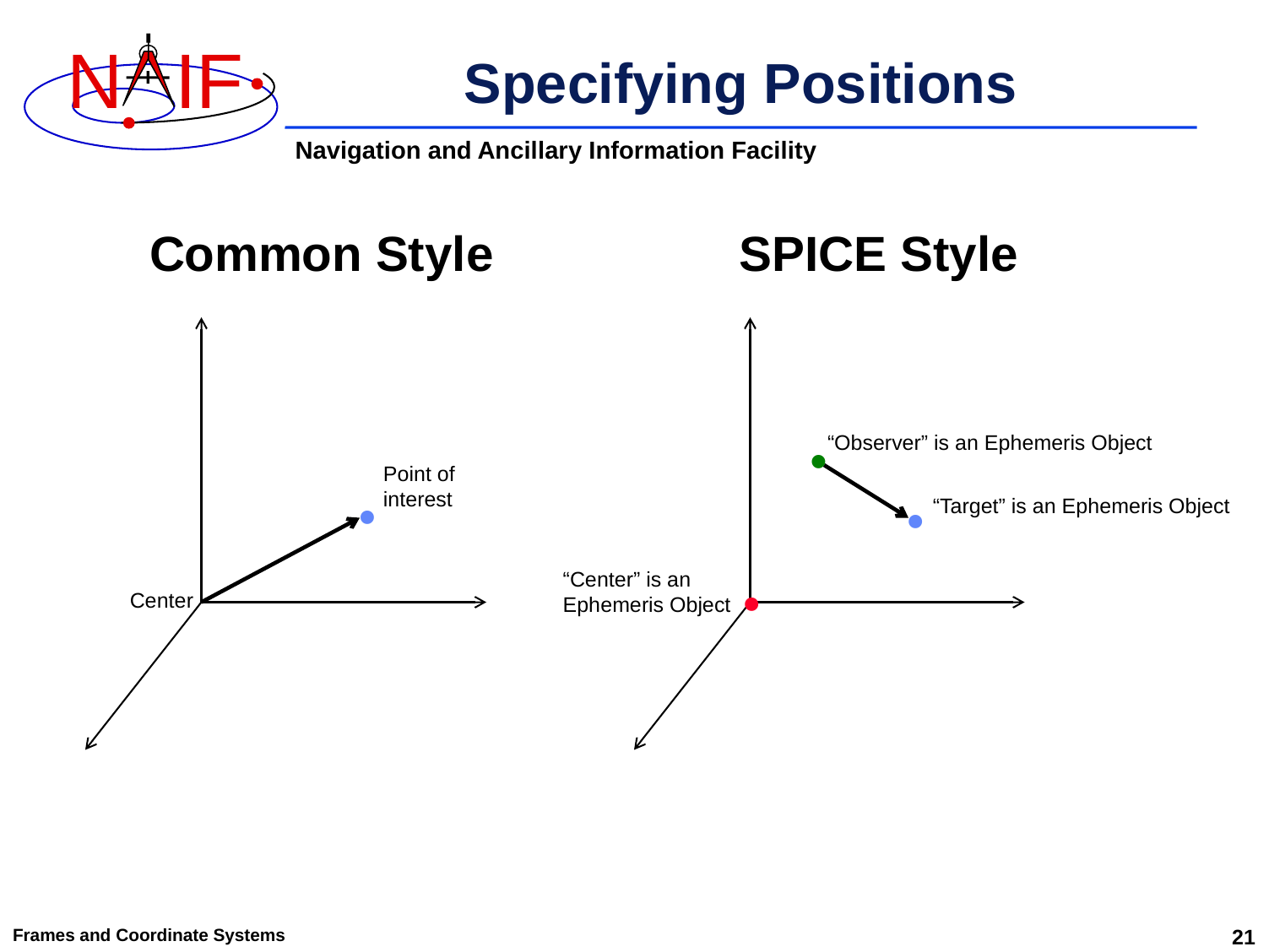

# Specifying Positions
   Common Style
      SPICE Style
•
“Observer” is an Ephemeris Object
Point of
interest
•
•
“Target” is an Ephemeris Object
“Center” is an
Ephemeris Object
•
Center
Frames and Coordinate Systems
21